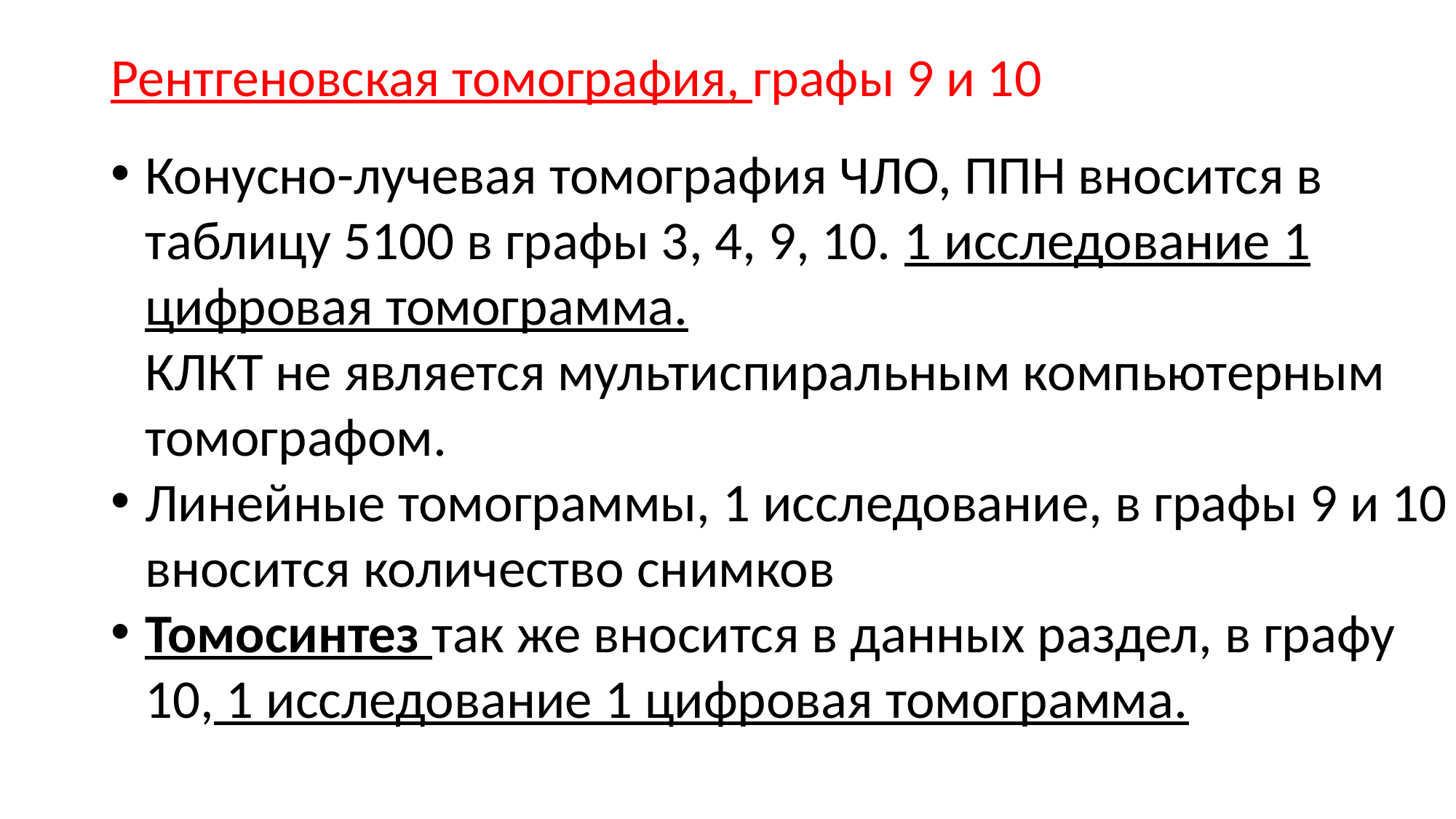

# Рентгеновская томография, графы 9 и 10
Конусно-лучевая томография ЧЛО, ППН вносится в таблицу 5100 в графы 3, 4, 9, 10. 1 исследование 1 цифровая томограмма.
КЛКТ не является мультиспиральным компьютерным томографом.
Линейные томограммы, 1 исследование, в графы 9 и 10 вносится количество снимков
Томосинтез так же вносится в данных раздел, в графу 10, 1 исследование 1 цифровая томограмма.